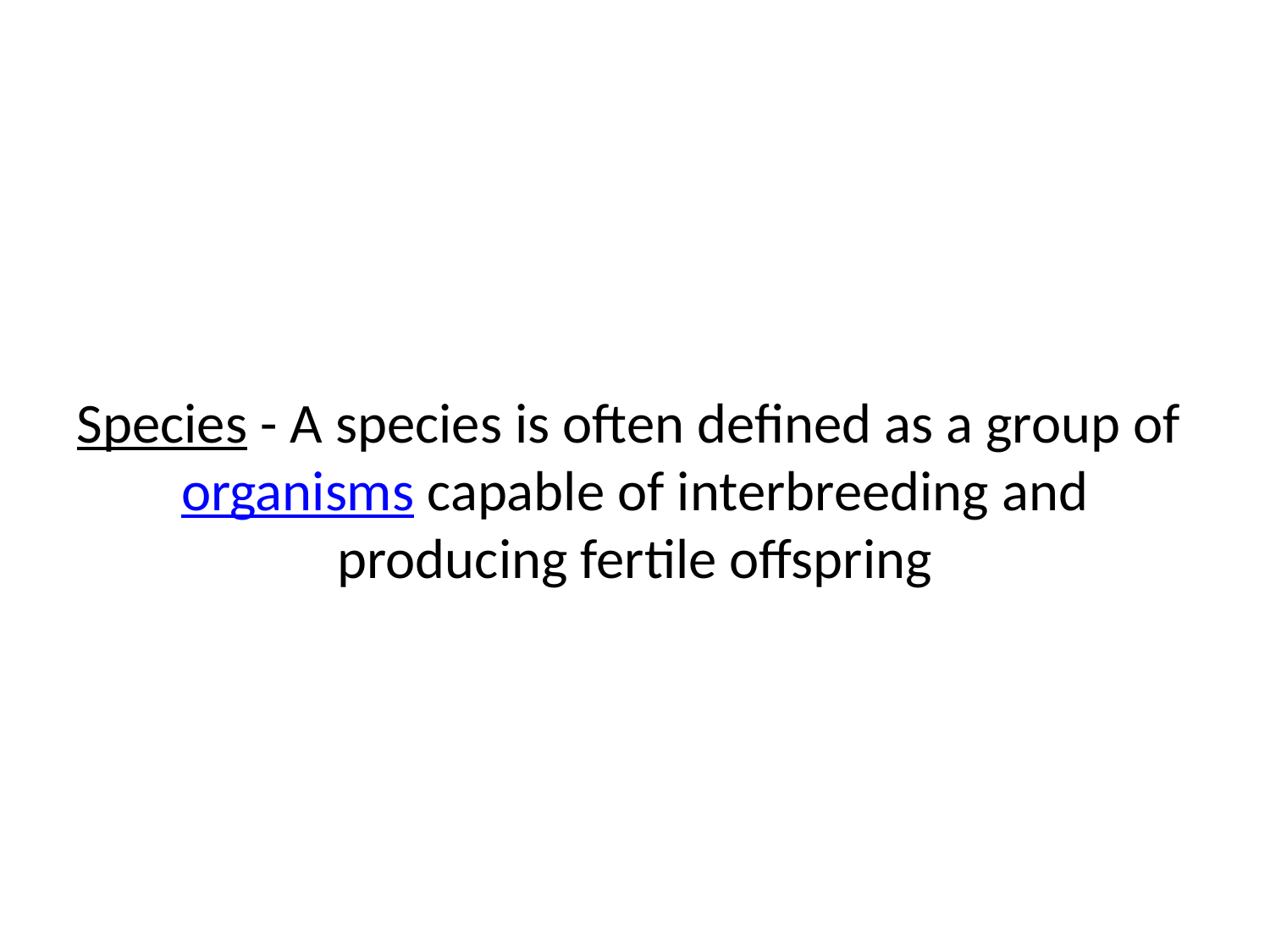

#

Species - A species is often defined as a group of organisms capable of interbreeding and producing fertile offspring